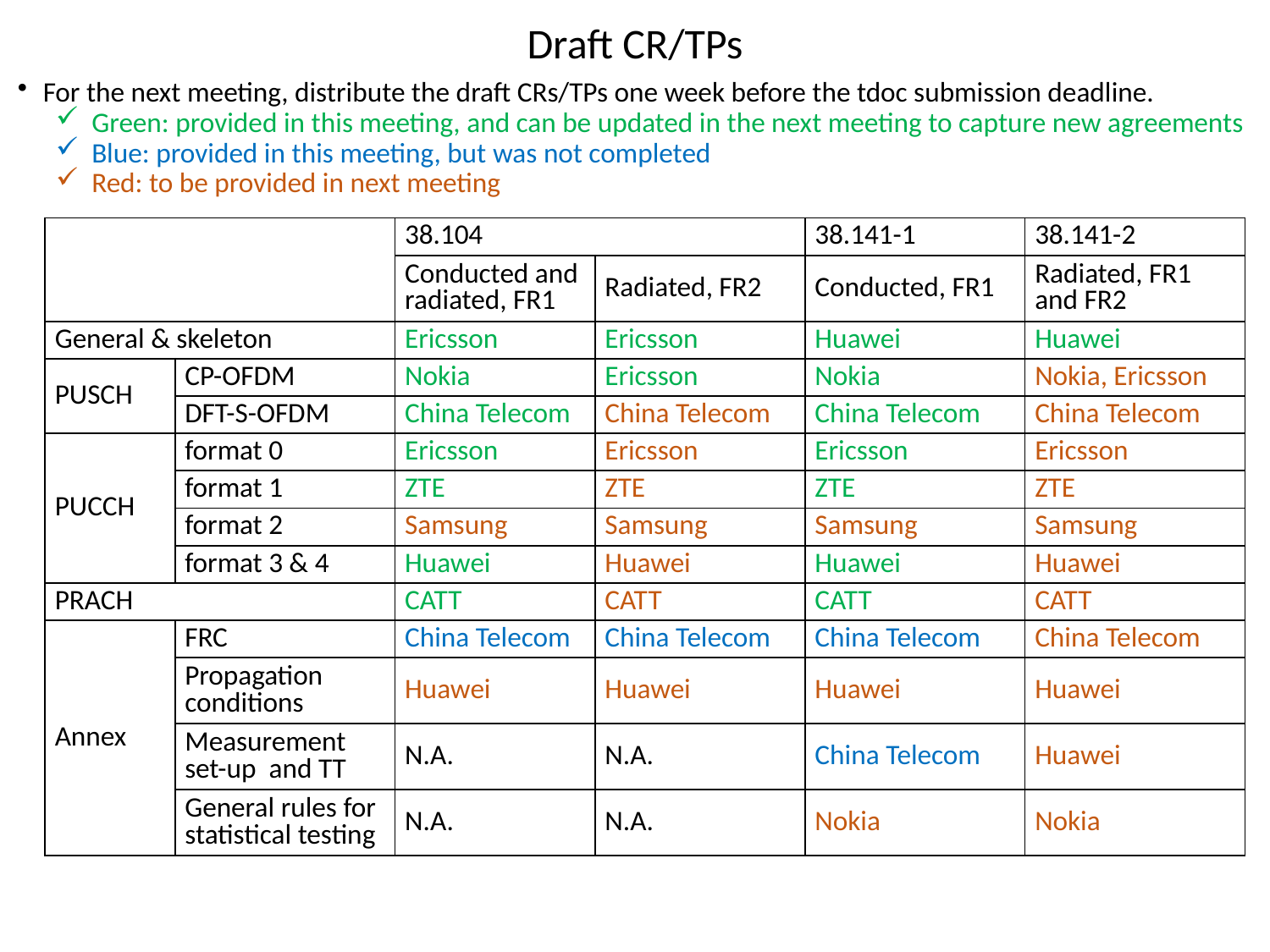

# Draft CR/TPs
For the next meeting, distribute the draft CRs/TPs one week before the tdoc submission deadline.
Green: provided in this meeting, and can be updated in the next meeting to capture new agreements
Blue: provided in this meeting, but was not completed
Red: to be provided in next meeting
|  |  | 38.104 |  | 38.141-1 | 38.141-2 |
| --- | --- | --- | --- | --- | --- |
|  |  | Conducted and radiated, FR1 | Radiated, FR2 | Conducted, FR1 | Radiated, FR1 and FR2 |
| General & skeleton |  | Ericsson | Ericsson | Huawei | Huawei |
| PUSCH | CP-OFDM | Nokia | Ericsson | Nokia | Nokia, Ericsson |
|  | DFT-S-OFDM | China Telecom | China Telecom | China Telecom | China Telecom |
| PUCCH | format 0 | Ericsson | Ericsson | Ericsson | Ericsson |
|  | format 1 | ZTE | ZTE | ZTE | ZTE |
|  | format 2 | Samsung | Samsung | Samsung | Samsung |
|  | format 3 & 4 | Huawei | Huawei | Huawei | Huawei |
| PRACH |  | CATT | CATT | CATT | CATT |
| Annex | FRC | China Telecom | China Telecom | China Telecom | China Telecom |
|  | Propagation conditions | Huawei | Huawei | Huawei | Huawei |
|  | Measurement set-up and TT | N.A. | N.A. | China Telecom | Huawei |
|  | General rules for statistical testing | N.A. | N.A. | Nokia | Nokia |